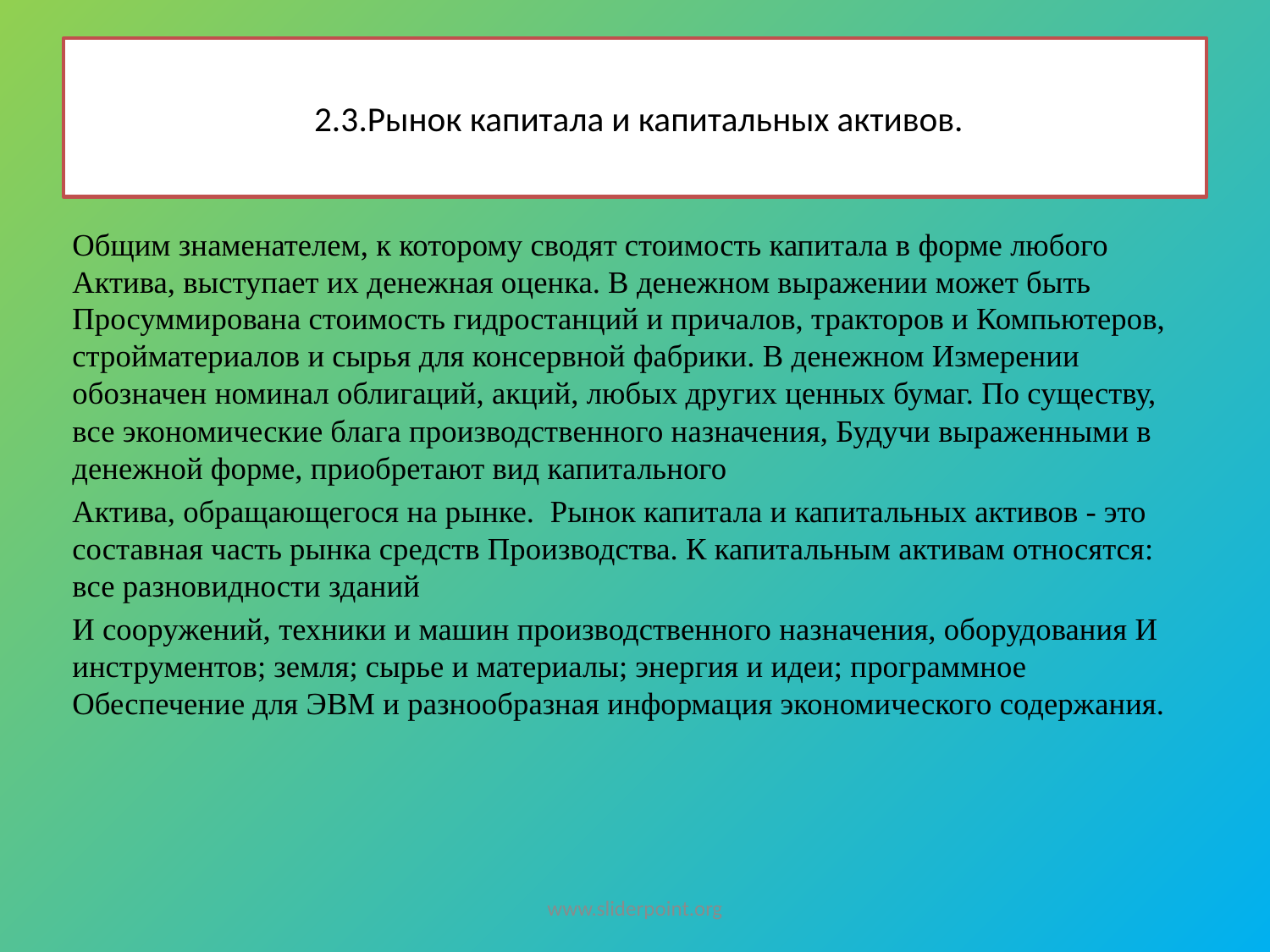

# 2.3.Рынок капитала и капитальных активов.
Общим знаменателем, к которому сводят стоимость капитала в форме любого Актива, выступает их денежная оценка. В денежном выражении может быть Просуммирована стоимость гидростанций и причалов, тракторов и Компьютеров, стройматериалов и сырья для консервной фабрики. В денежном Измерении обозначен номинал облигаций, акций, любых других ценных бумаг. По существу, все экономические блага производственного назначения, Будучи выраженными в денежной форме, приобретают вид капитального
Актива, обращающегося на рынке.  Рынок капитала и капитальных активов - это составная часть рынка средств Производства. К капитальным активам относятся: все разновидности зданий
И сооружений, техники и машин производственного назначения, оборудования И инструментов; земля; сырье и материалы; энергия и идеи; программное Обеспечение для ЭВМ и разнообразная информация экономического содержания.

www.sliderpoint.org